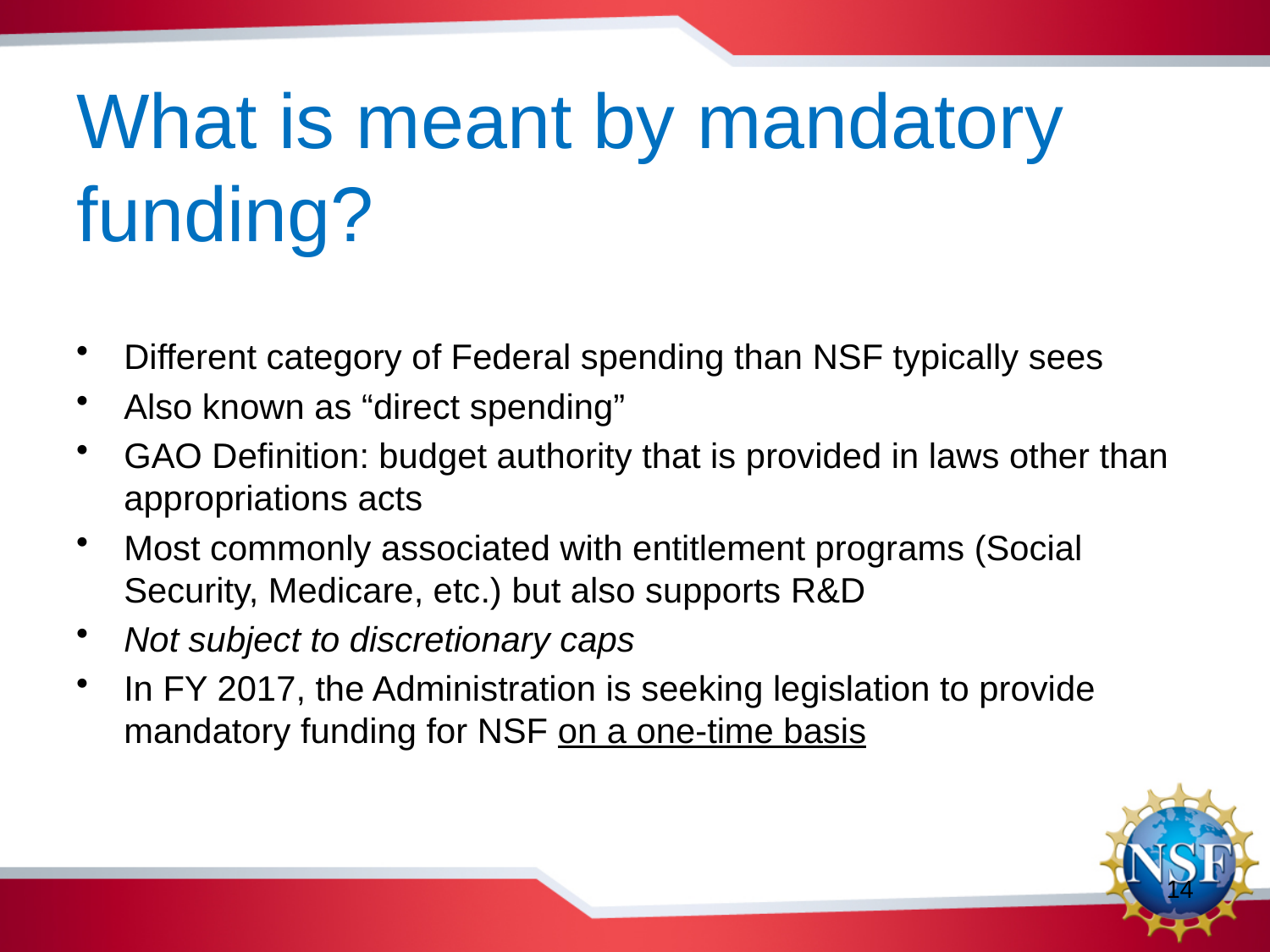

# What is meant by mandatory funding?
Different category of Federal spending than NSF typically sees
Also known as “direct spending”
GAO Definition: budget authority that is provided in laws other than appropriations acts
Most commonly associated with entitlement programs (Social Security, Medicare, etc.) but also supports R&D
Not subject to discretionary caps
In FY 2017, the Administration is seeking legislation to provide mandatory funding for NSF on a one-time basis
14